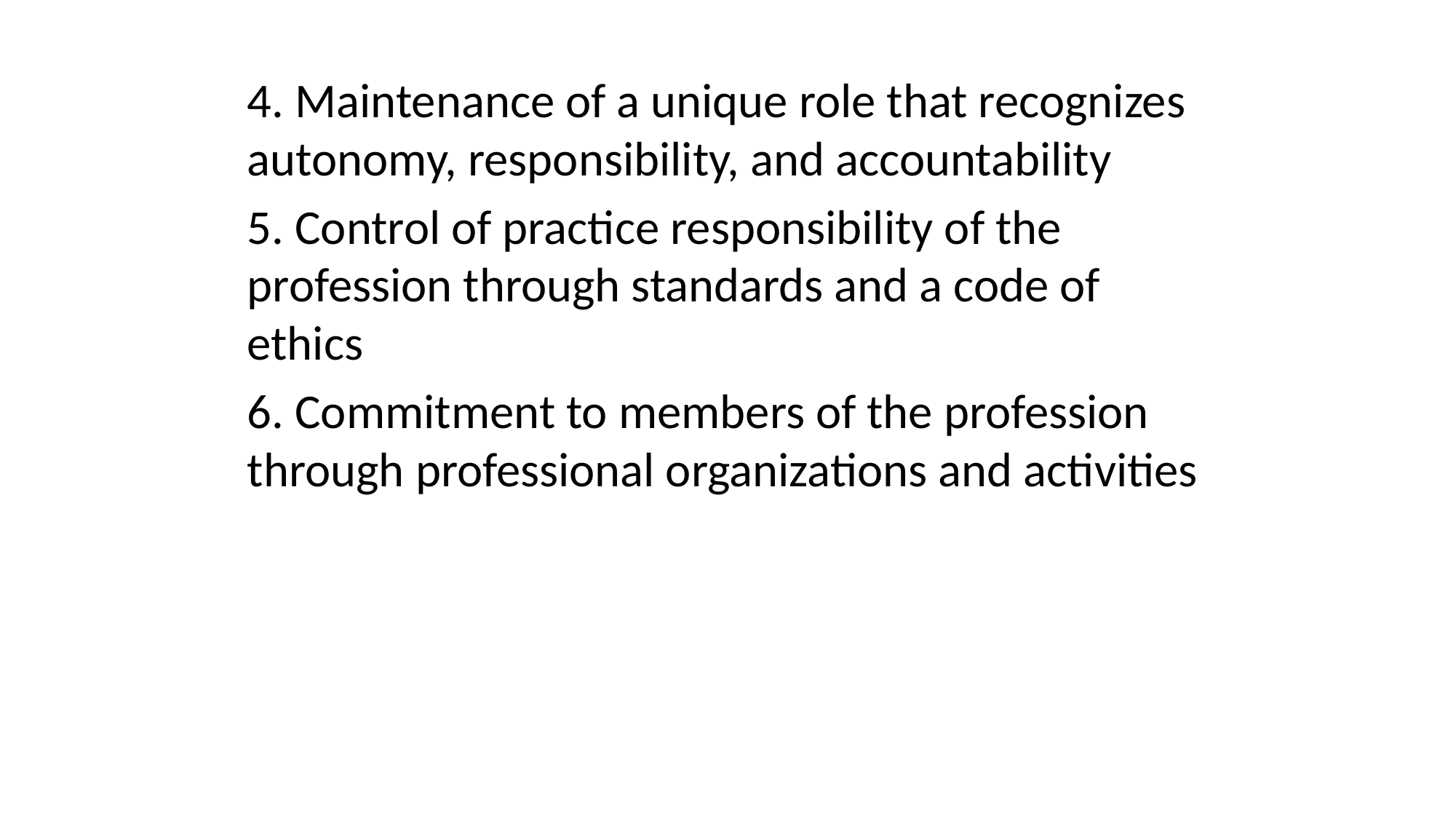

4. Maintenance of a unique role that recognizes autonomy, responsibility, and accountability
5. Control of practice responsibility of the profession through standards and a code of ethics
6. Commitment to members of the profession through professional organizations and activities